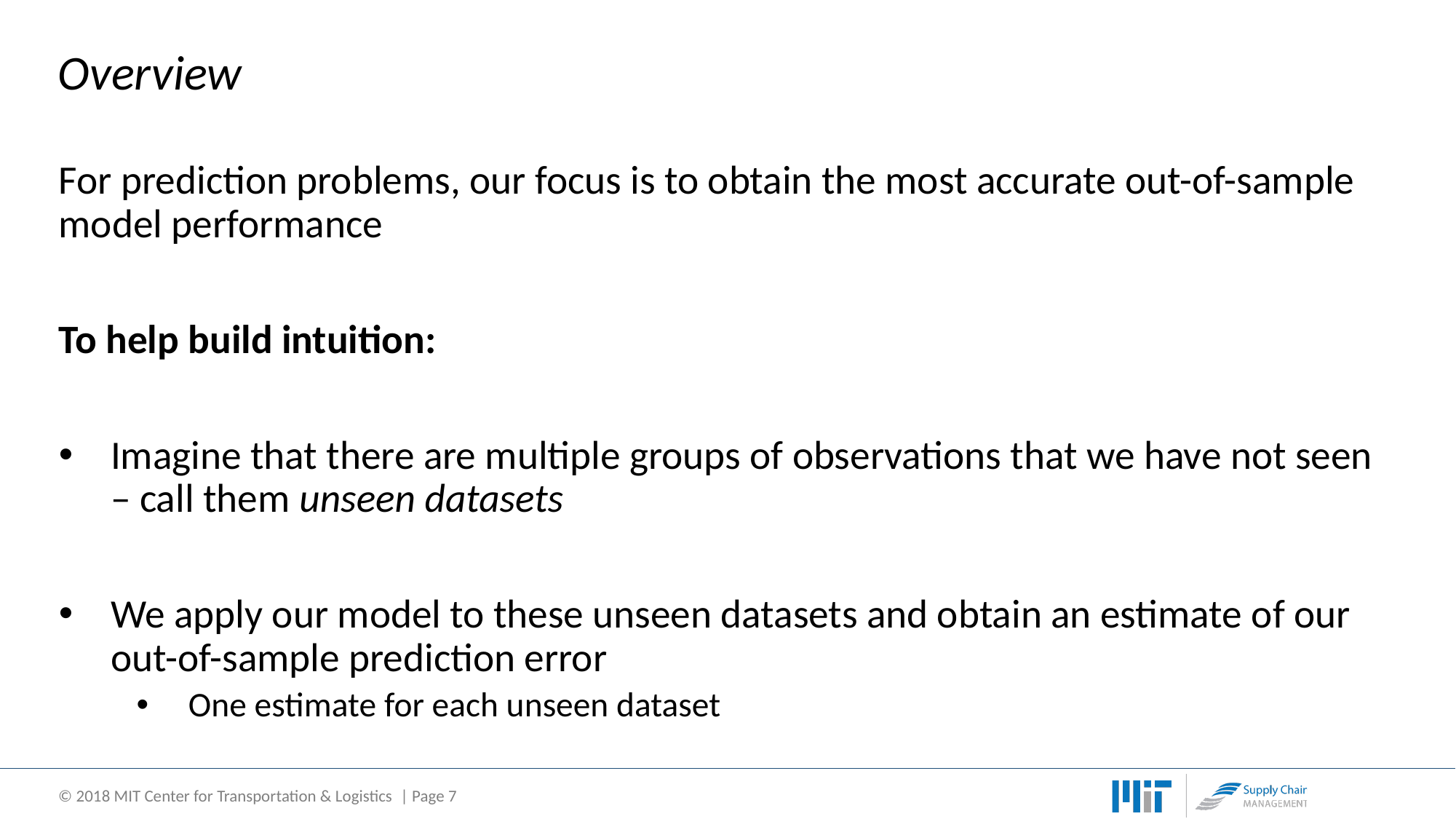

# Overview

For prediction problems, our focus is to obtain the most accurate out-of-sample model performance

To help build intuition:

Imagine that there are multiple groups of observations that we have not seen – call them unseen datasets

We apply our model to these unseen datasets and obtain an estimate of our out-of-sample prediction error
One estimate for each unseen dataset